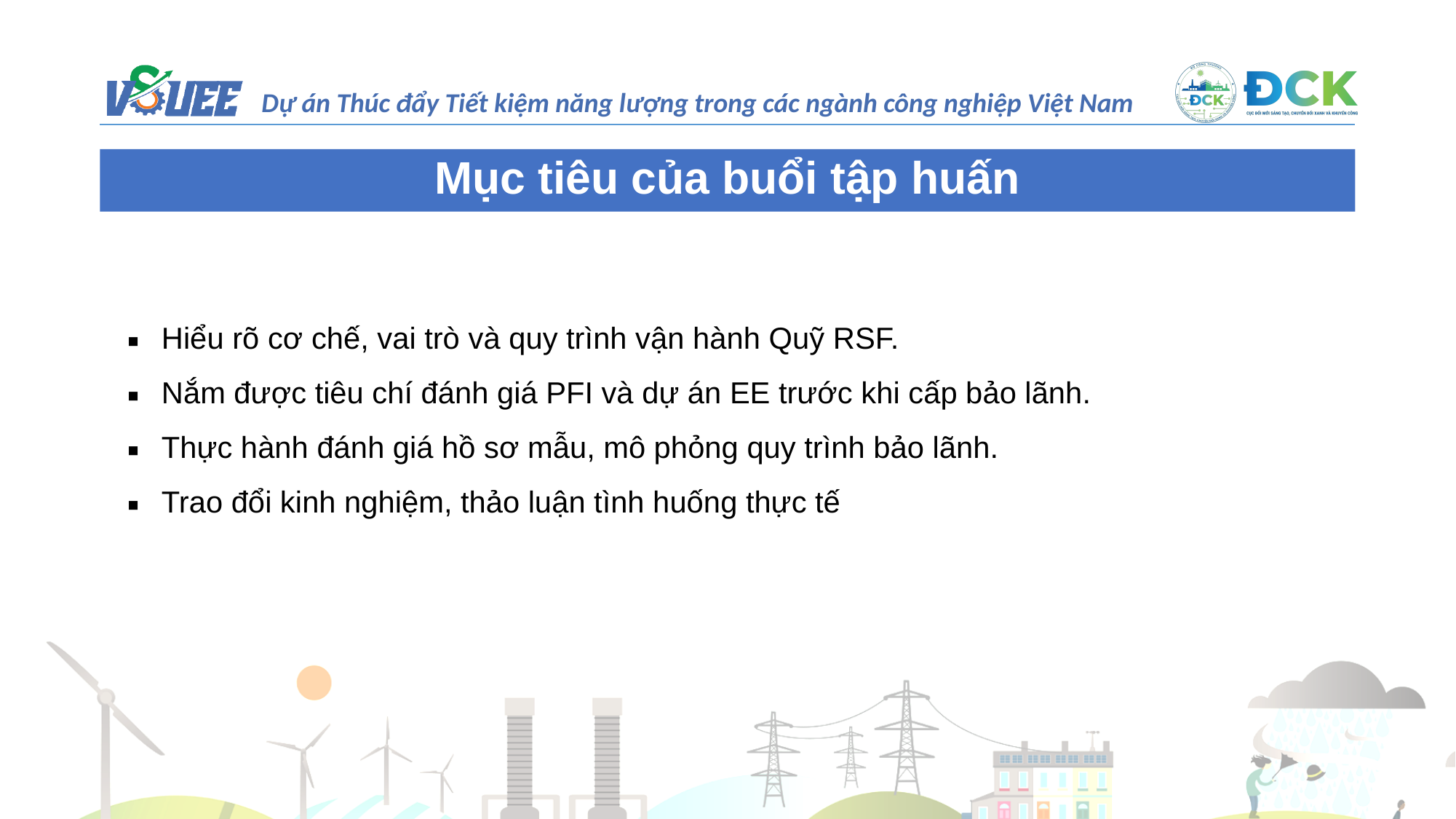

Mục tiêu của buổi tập huấn
Hiểu rõ cơ chế, vai trò và quy trình vận hành Quỹ RSF.
Nắm được tiêu chí đánh giá PFI và dự án EE trước khi cấp bảo lãnh.
Thực hành đánh giá hồ sơ mẫu, mô phỏng quy trình bảo lãnh.
Trao đổi kinh nghiệm, thảo luận tình huống thực tế